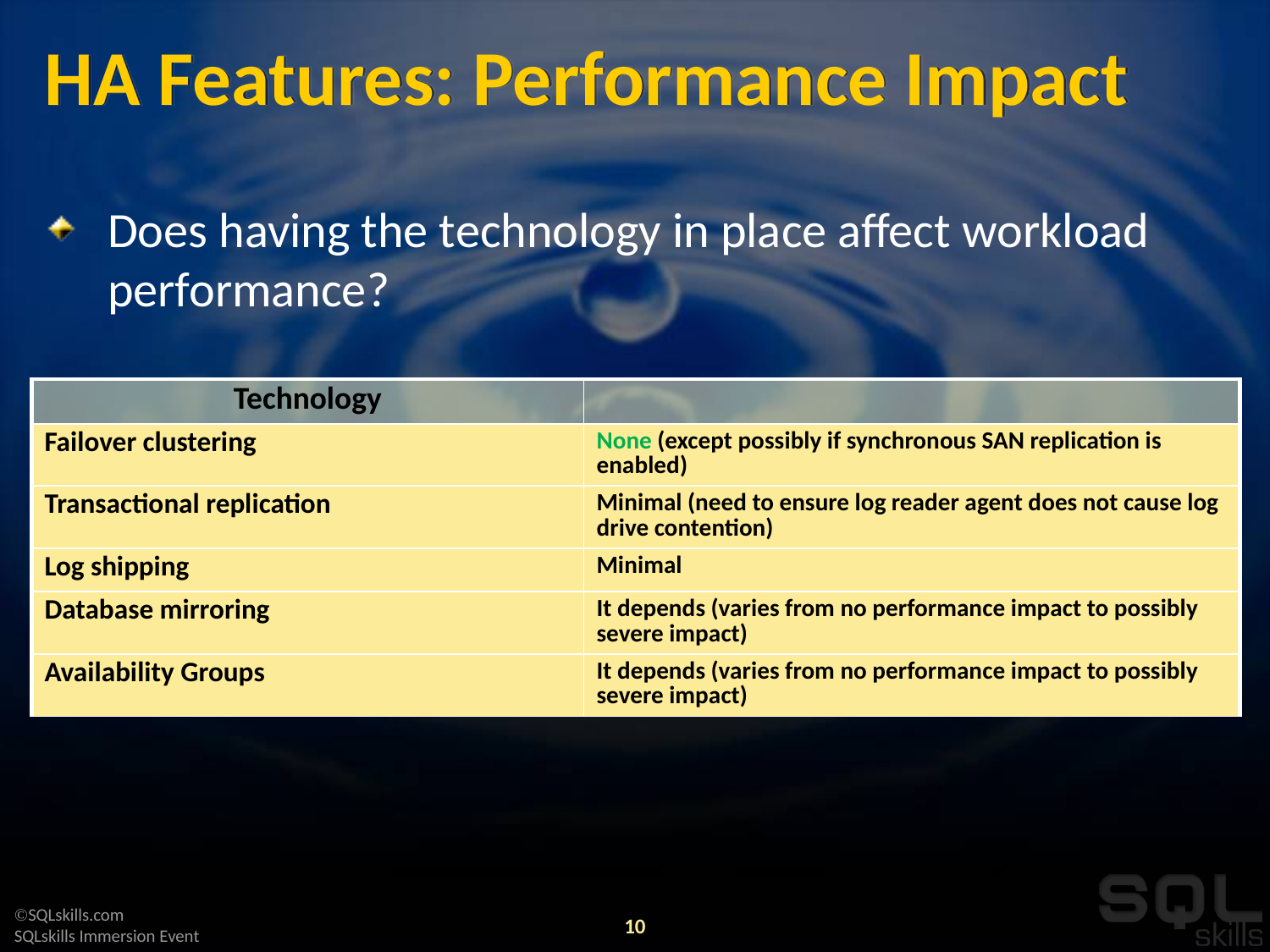

# HA Features: Performance Impact
Does having the technology in place affect workload performance?
| Technology |  |
| --- | --- |
| Failover clustering | None (except possibly if synchronous SAN replication is enabled) |
| Transactional replication | Minimal (need to ensure log reader agent does not cause log drive contention) |
| Log shipping | Minimal |
| Database mirroring | It depends (varies from no performance impact to possibly severe impact) |
| Availability Groups | It depends (varies from no performance impact to possibly severe impact) |
10